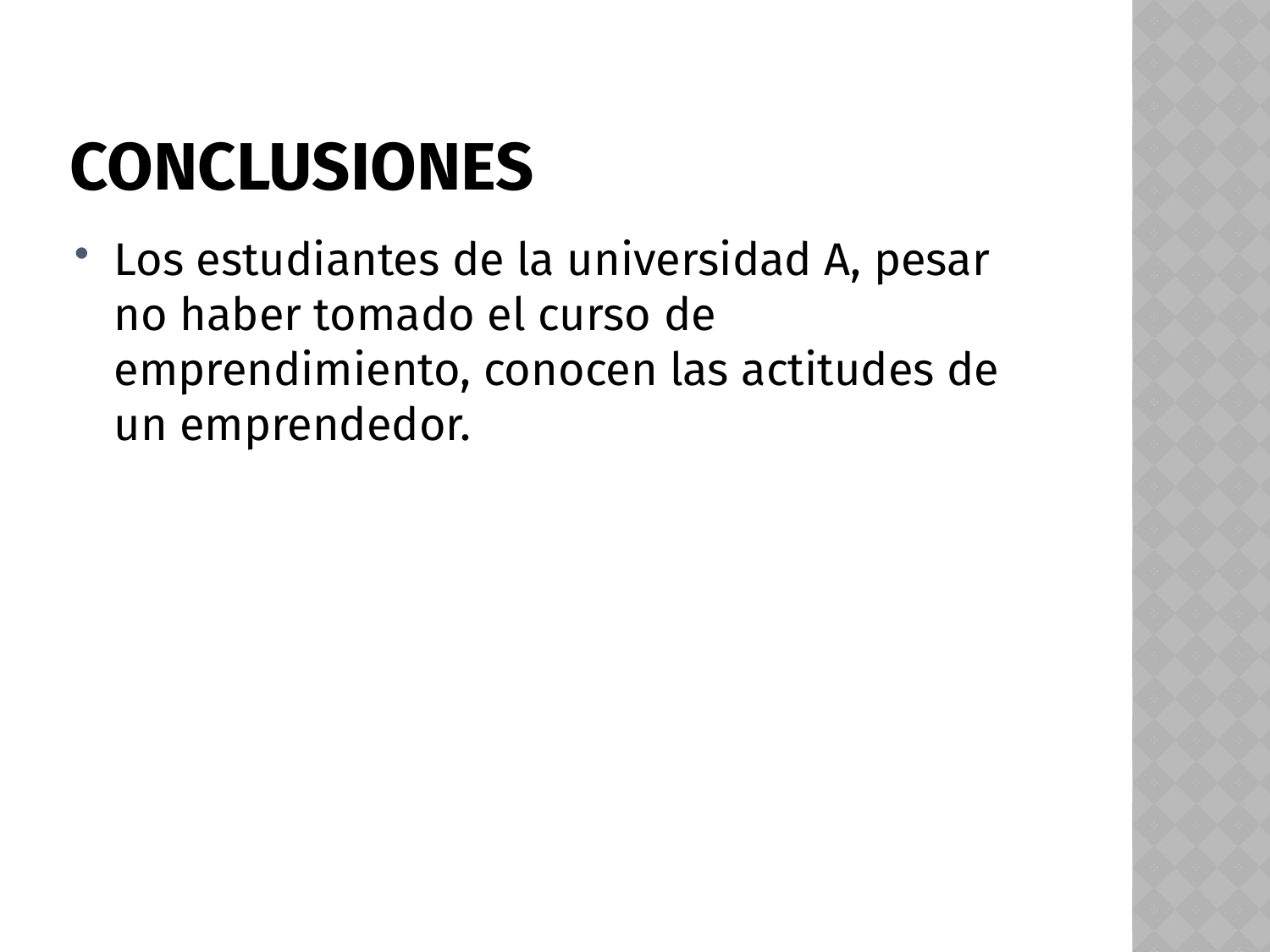

# Conclusiones
Los estudiantes de la universidad A, pesar no haber tomado el curso de emprendimiento, conocen las actitudes de un emprendedor.